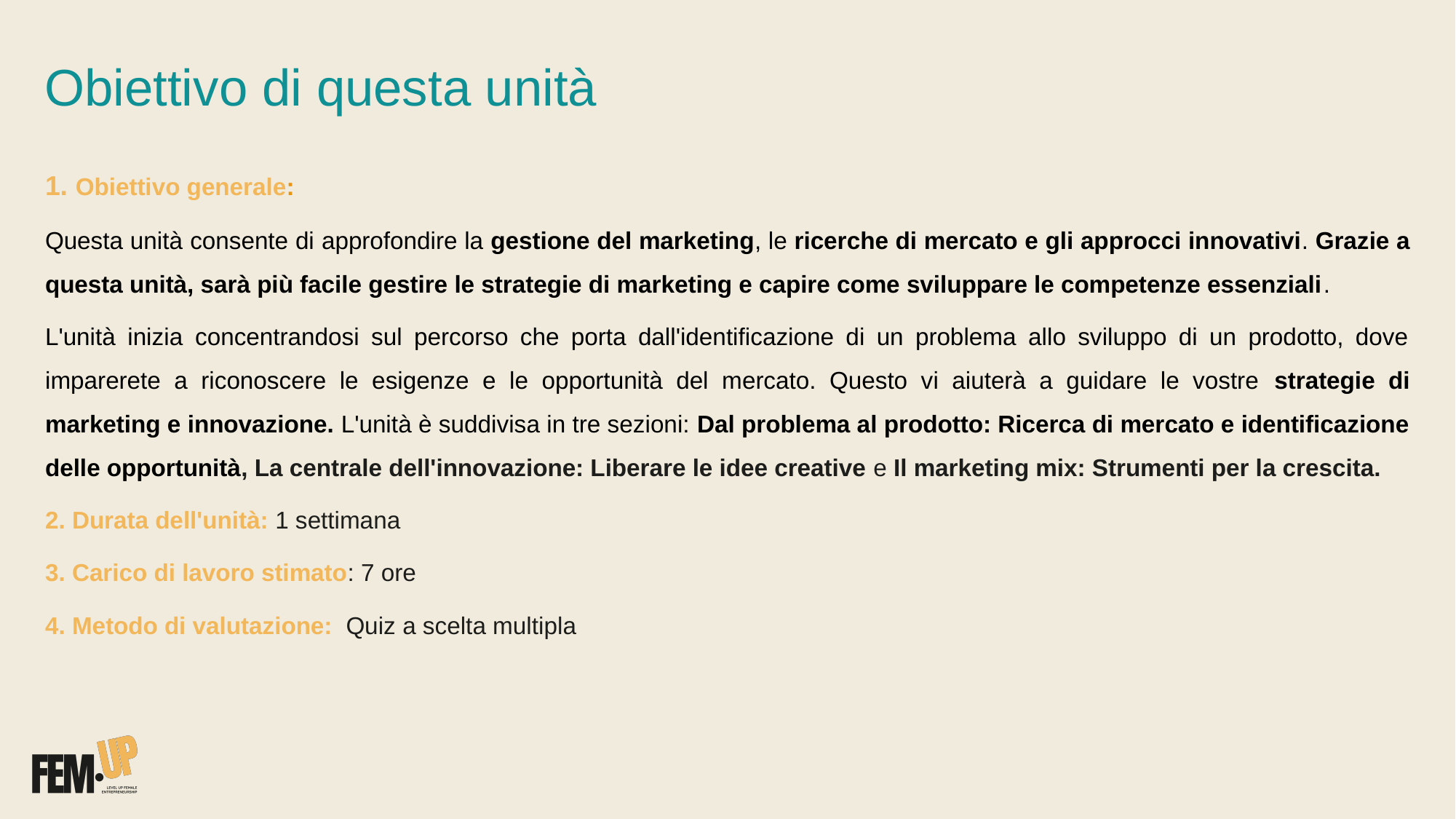

# Obiettivo di questa unità
1. Obiettivo generale:
Questa unità consente di approfondire la gestione del marketing, le ricerche di mercato e gli approcci innovativi. Grazie a questa unità, sarà più facile gestire le strategie di marketing e capire come sviluppare le competenze essenziali.
L'unità inizia concentrandosi sul percorso che porta dall'identificazione di un problema allo sviluppo di un prodotto, dove imparerete a riconoscere le esigenze e le opportunità del mercato. Questo vi aiuterà a guidare le vostre strategie di marketing e innovazione. L'unità è suddivisa in tre sezioni: Dal problema al prodotto: Ricerca di mercato e identificazione delle opportunità, La centrale dell'innovazione: Liberare le idee creative e Il marketing mix: Strumenti per la crescita.
2. Durata dell'unità: 1 settimana
3. Carico di lavoro stimato: 7 ore
4. Metodo di valutazione:  Quiz a scelta multipla